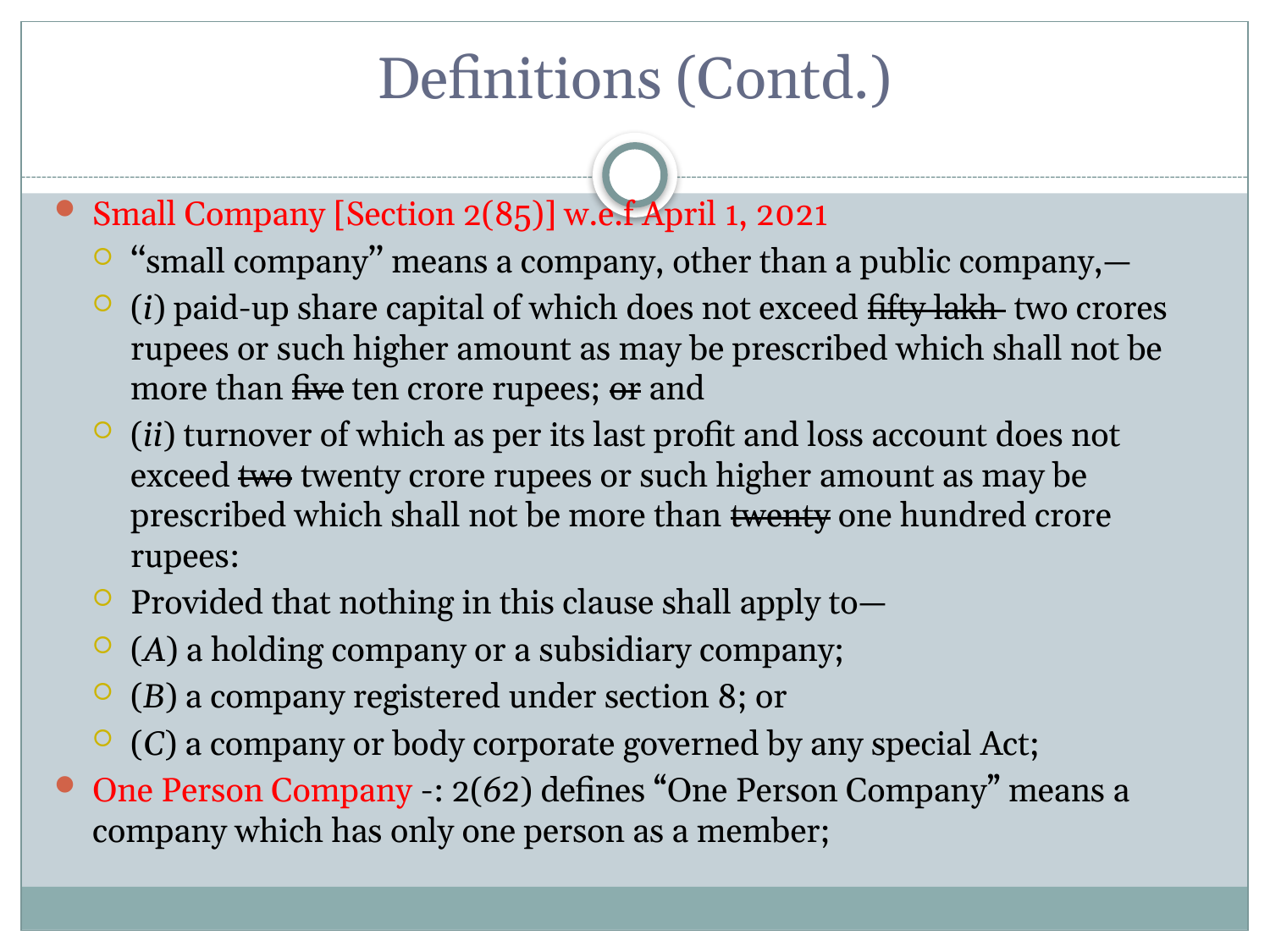

# Definitions (Contd.)
Small Company [Section 2(85)] w.e.f April 1, 2021
‘‘small company’’ means a company, other than a public company,—
(i) paid-up share capital of which does not exceed fifty lakh  two crores rupees or such higher amount as may be prescribed which shall not be more than five ten crore rupees; or and
(ii) turnover of which as per its last profit and loss account does not exceed two twenty crore rupees or such higher amount as may be prescribed which shall not be more than twenty one hundred crore rupees:
Provided that nothing in this clause shall apply to—
(A) a holding company or a subsidiary company;
(B) a company registered under section 8; or
(C) a company or body corporate governed by any special Act;
One Person Company -: 2(62) defines “One Person Company” means a company which has only one person as a member;